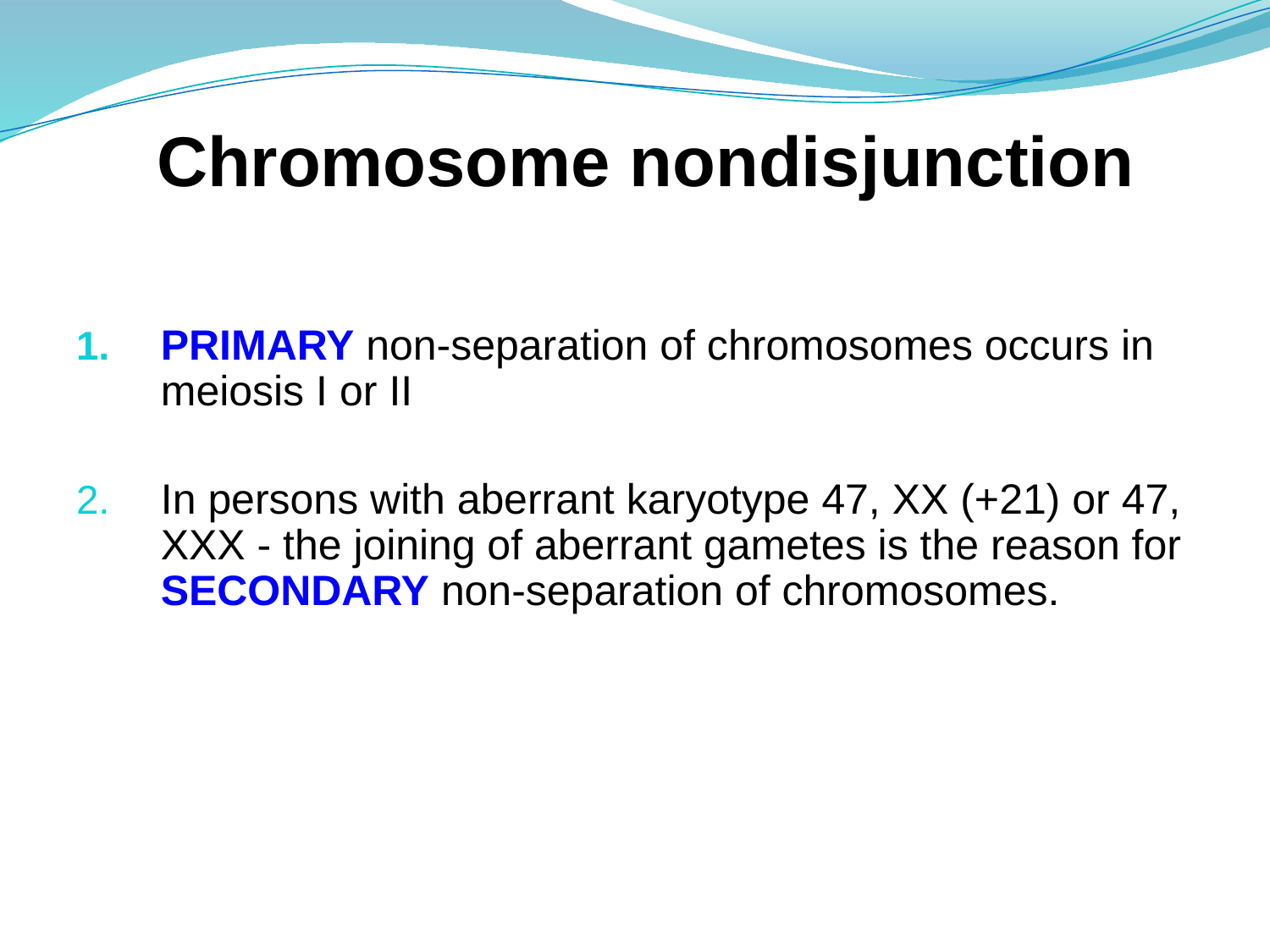

Chromosome nondisjunction
PRIMARY non-separation of chromosomes occurs in meiosis I or II

In persons with aberrant karyotype 47, XX (+21) or 47, XXX - the joining of aberrant gametes is the reason for SECONDARY non-separation of chromosomes.